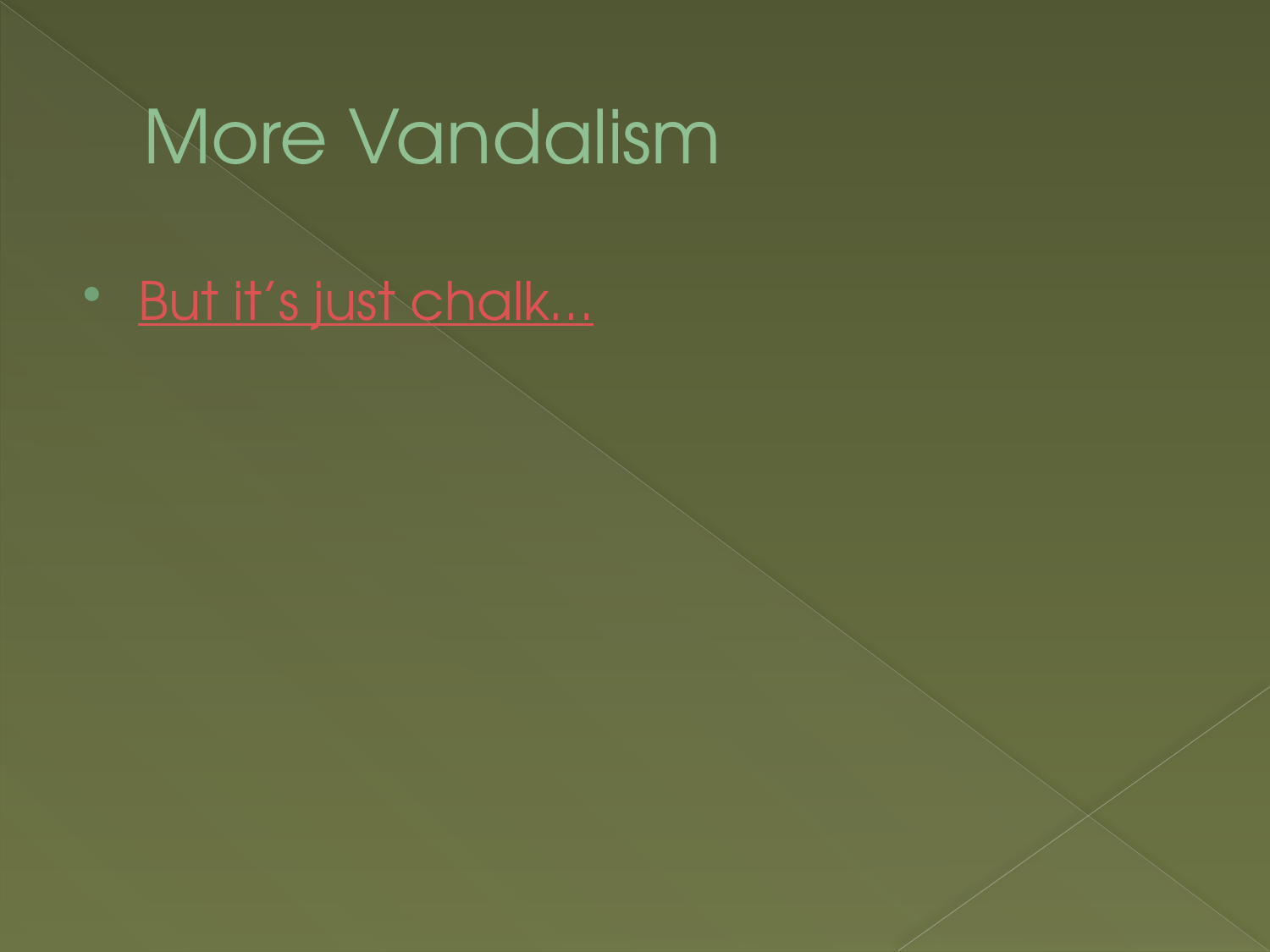

# More Vandalism
But it’s just chalk…